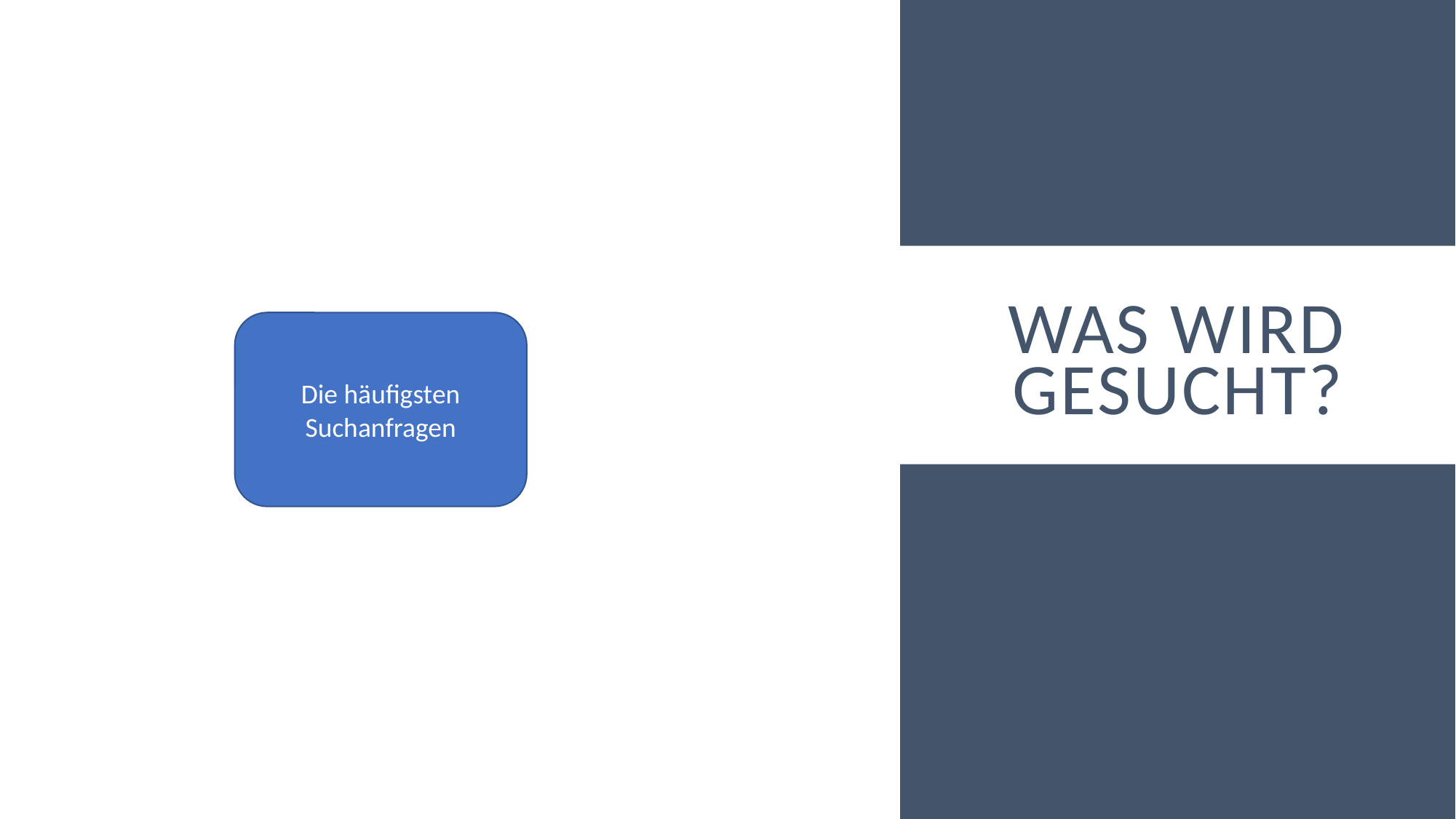

# Was wird gesucht?
Die häufigsten Suchanfragen
19